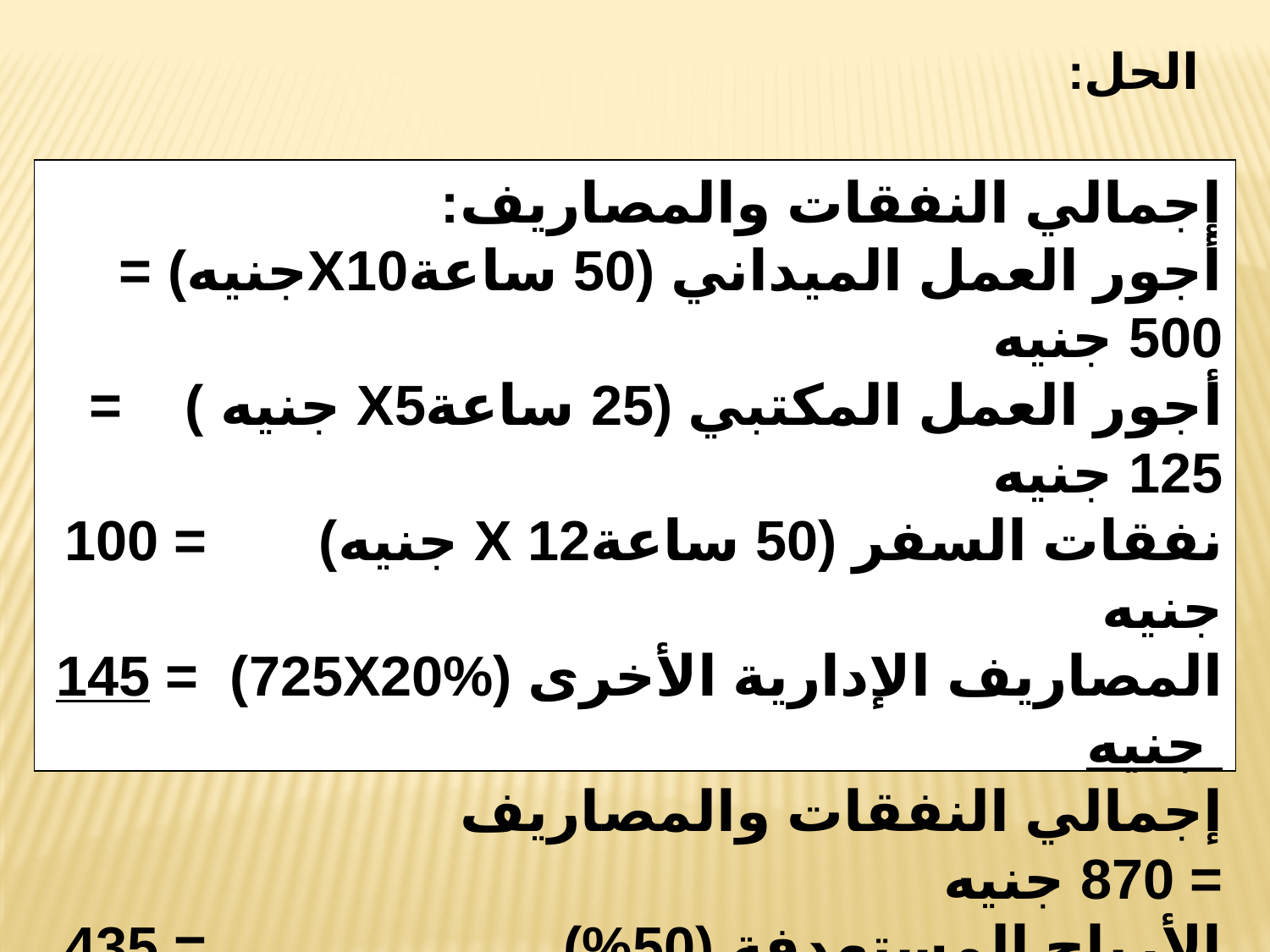

الحل:
إجمالي النفقات والمصاريف:
أجور العمل الميداني (50 ساعةX10جنيه) 	= 500 جنيه
أجور العمل المكتبي (25 ساعةX5 جنيه )    = 125 جنيه
نفقات السفر (50 ساعةX 12 جنيه) 		= 100 جنيه
المصاريف الإدارية الأخرى (725X20%)  	= 145  جنيه
إجمالي النفقات والمصاريف				= 870 جنيه
الأرباح المستهدفة (50%) 				= 435 جنيه
الأتعاب المطلوبة (سعر الخدمة)		       =  1,305جنيه